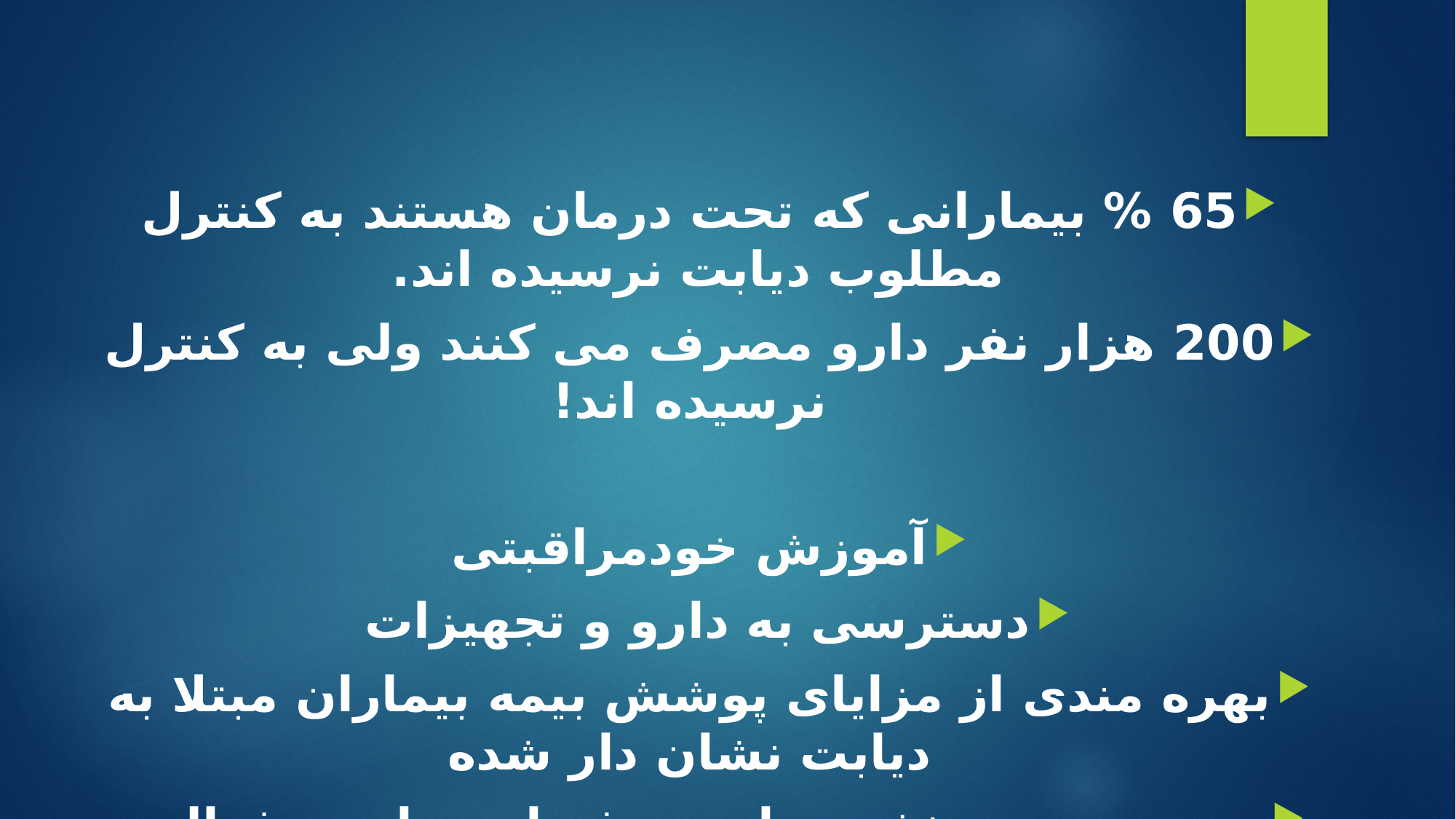

65 % بیمارانی که تحت درمان هستند به کنترل مطلوب دیابت نرسیده اند.
200 هزار نفر دارو مصرف می کنند ولی به کنترل نرسیده اند!

آموزش خودمراقبتی
دسترسی به دارو و تجهیزات
بهره مندی از مزایای پوشش بیمه بیماران مبتلا به دیابت نشان دار شده
دسترسی به تغذیه مناسب، فضای مناسب فعالیت بدنی